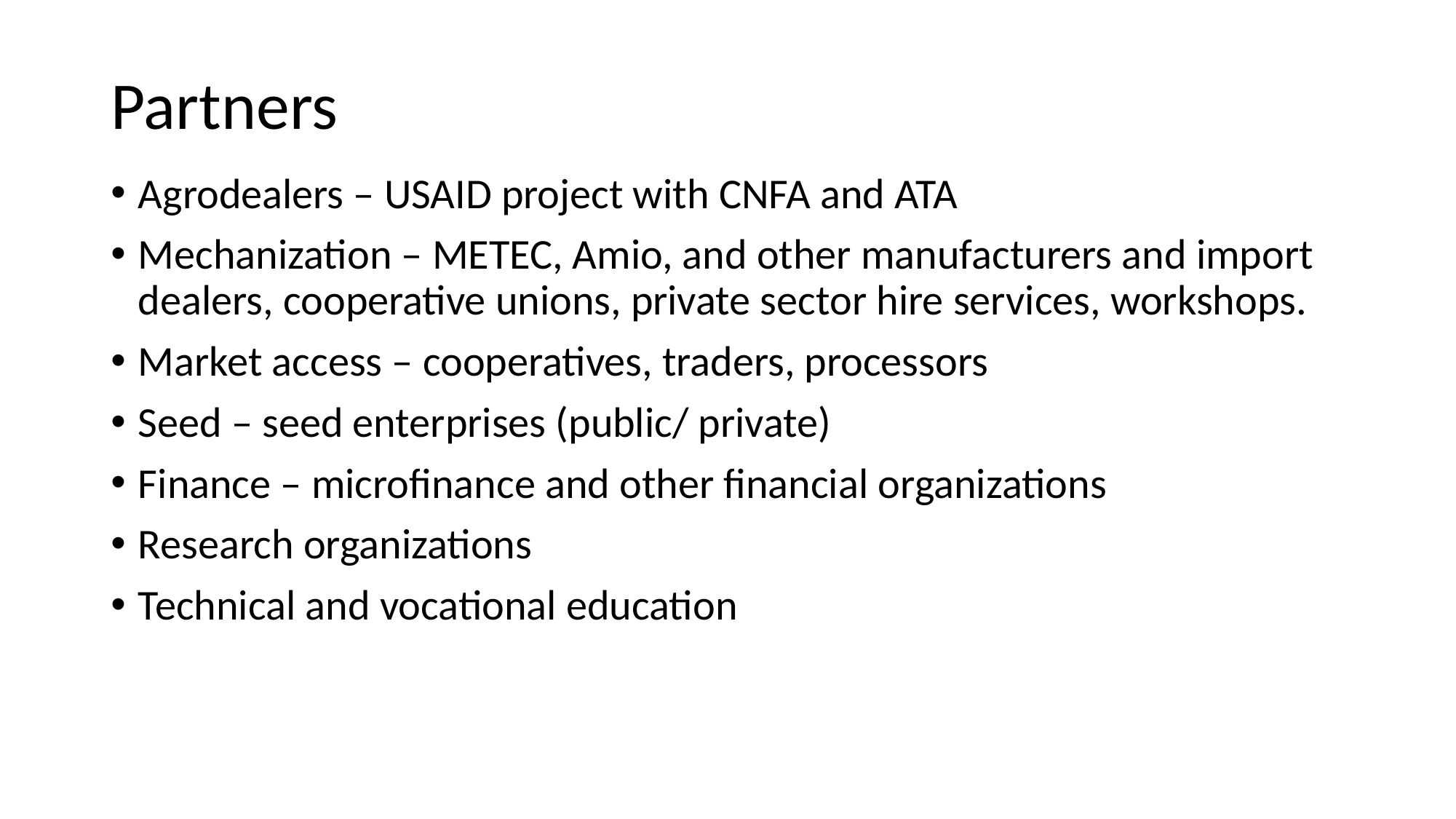

# Partners
Agrodealers – USAID project with CNFA and ATA
Mechanization – METEC, Amio, and other manufacturers and import dealers, cooperative unions, private sector hire services, workshops.
Market access – cooperatives, traders, processors
Seed – seed enterprises (public/ private)
Finance – microfinance and other financial organizations
Research organizations
Technical and vocational education